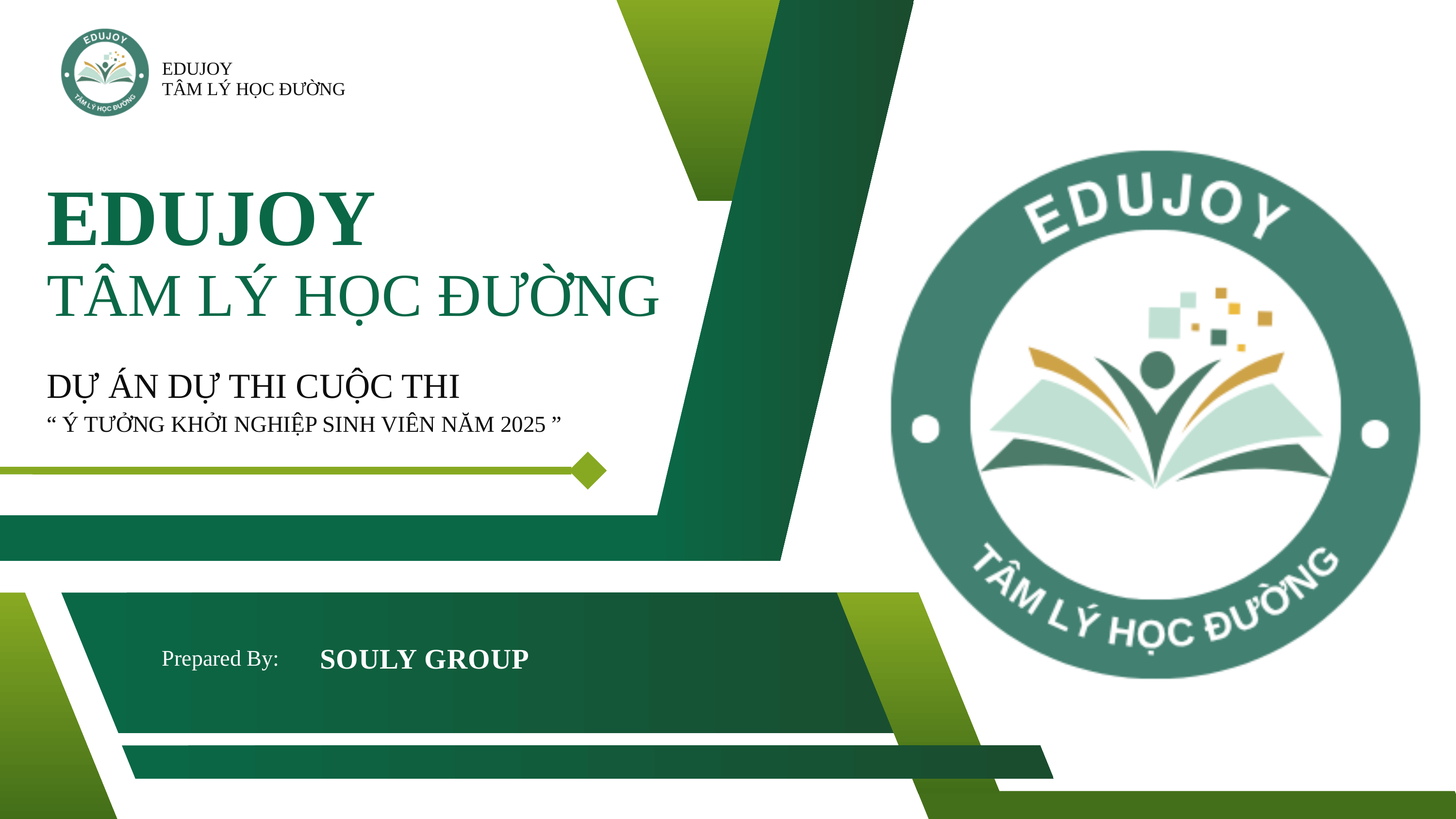

EDUJOY
TÂM LÝ HỌC ĐƯỜNG
EDUJOY
TÂM LÝ HỌC ĐƯỜNG
DỰ ÁN DỰ THI CUỘC THI
“ Ý TƯỞNG KHỞI NGHIỆP SINH VIÊN NĂM 2025 ”

SOULY GROUP
Prepared By: